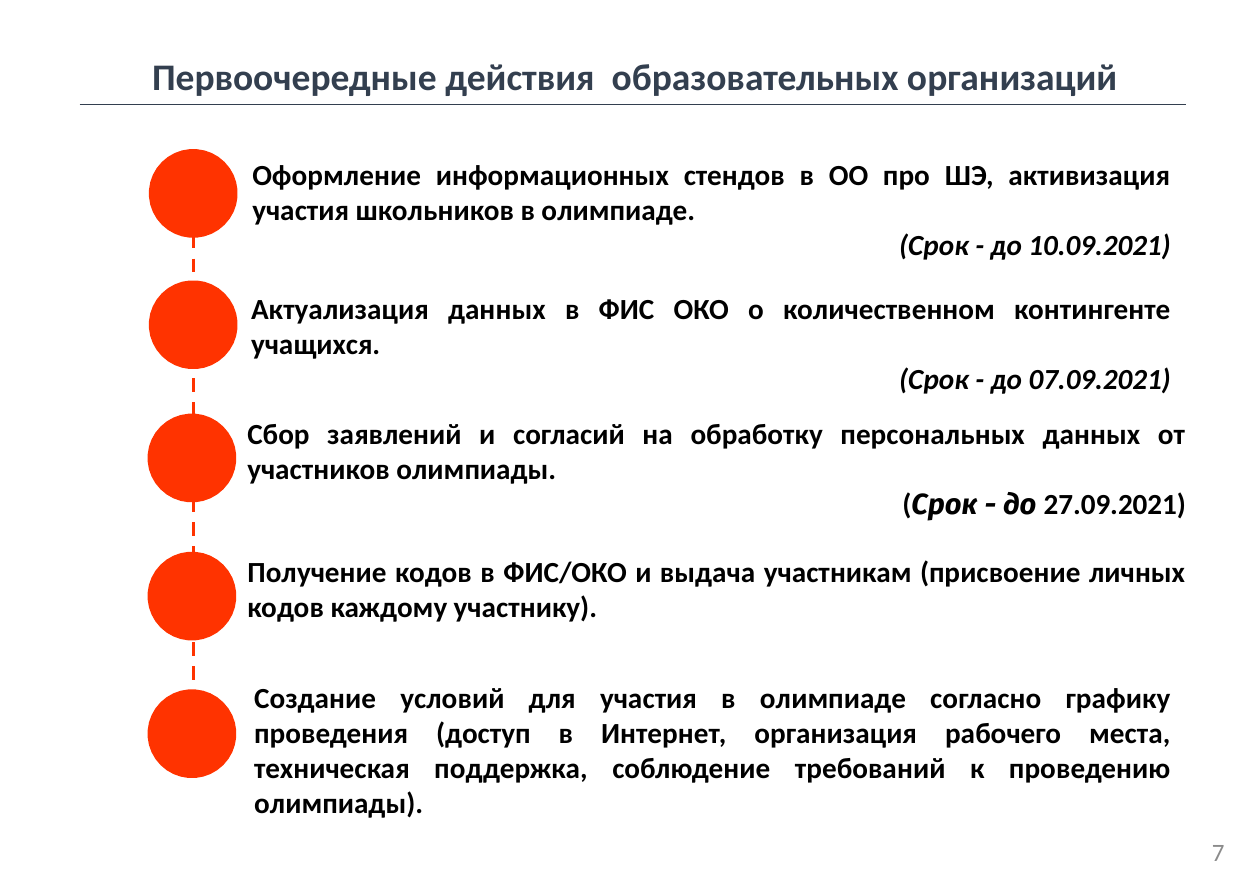

Первоочередные действия  образовательных организаций

Оформление информационных стендов в ОО про ШЭ, активизация участия школьников в олимпиаде.
(Срок - до 10.09.2021)

Актуализация данных в ФИС ОКО о количественном контингенте учащихся.
	(Срок - до 07.09.2021)

Сбор заявлений и согласий на обработку персональных данных от участников олимпиады.
(Срок - до 27.09.2021)

Получение кодов в ФИС/ОКО и выдача участникам (присвоение личных кодов каждому участнику).
Создание условий для участия в олимпиаде согласно графику проведения (доступ в Интернет, организация рабочего места, техническая поддержка, соблюдение требований к проведению олимпиады).

7